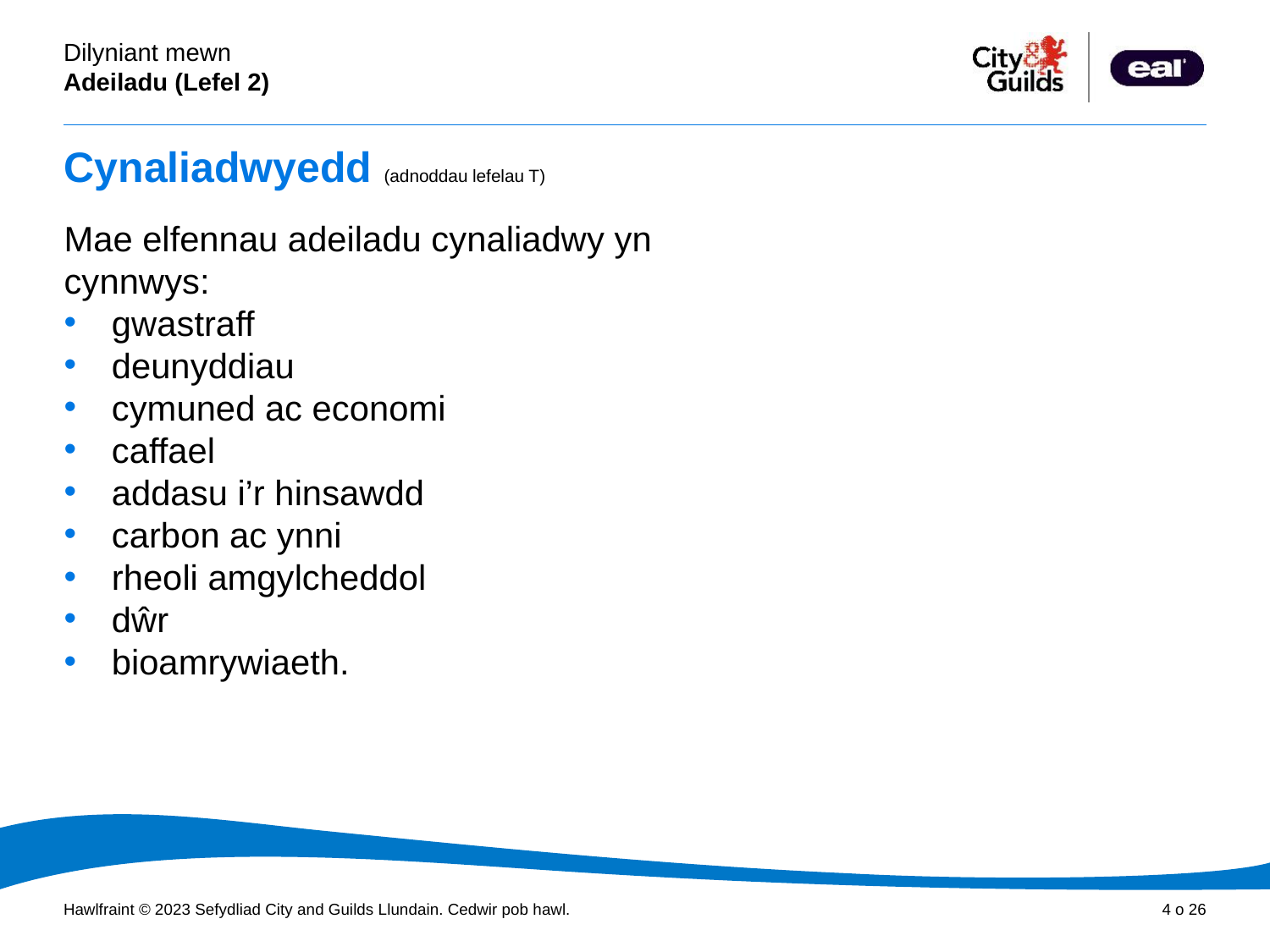

# Cynaliadwyedd (adnoddau lefelau T)
Mae elfennau adeiladu cynaliadwy yn cynnwys:
gwastraff
deunyddiau
cymuned ac economi
caffael
addasu i’r hinsawdd
carbon ac ynni
rheoli amgylcheddol
dŵr
bioamrywiaeth.